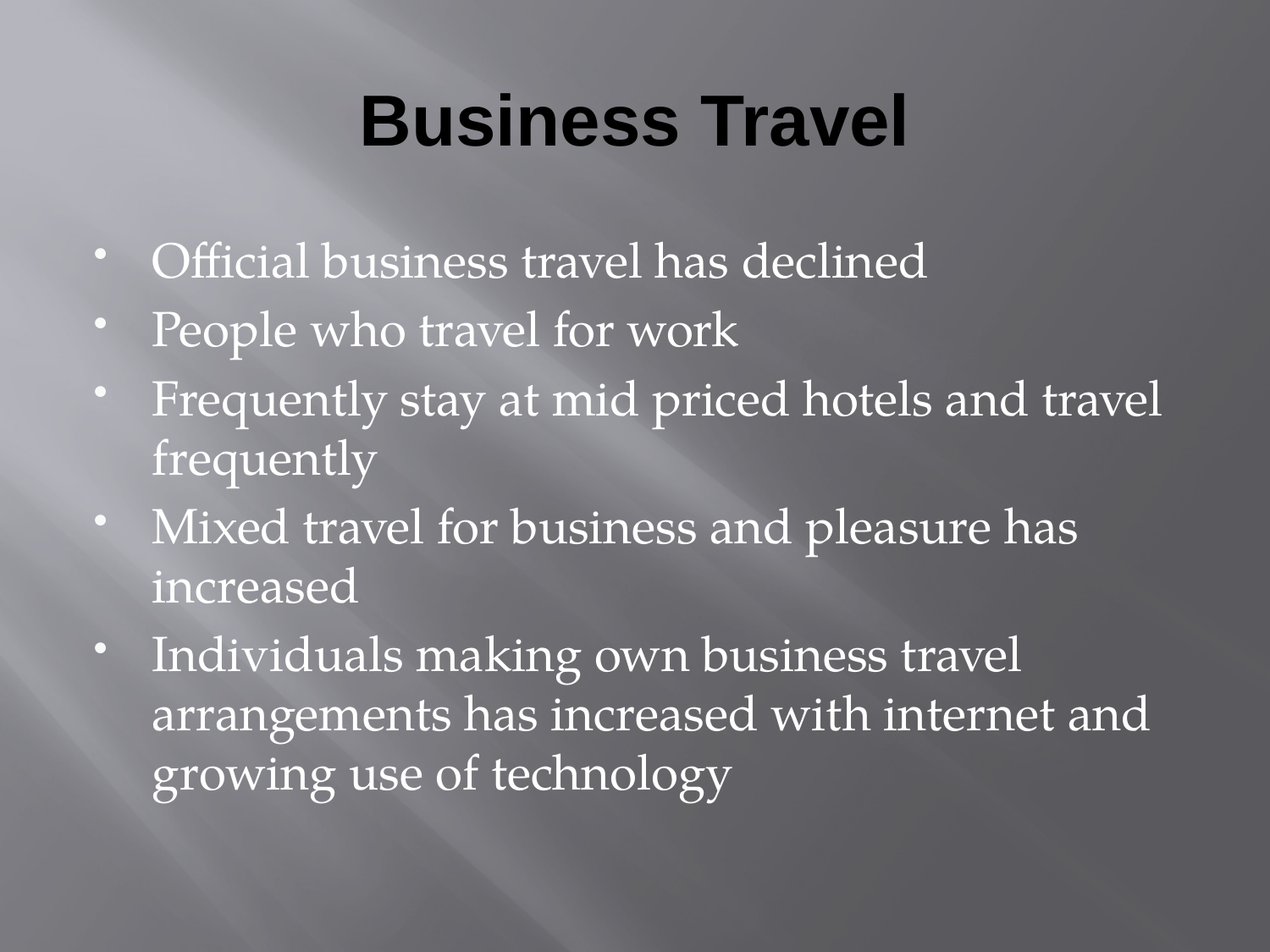

# Business Travel
Official business travel has declined
People who travel for work
Frequently stay at mid priced hotels and travel frequently
Mixed travel for business and pleasure has increased
Individuals making own business travel arrangements has increased with internet and growing use of technology